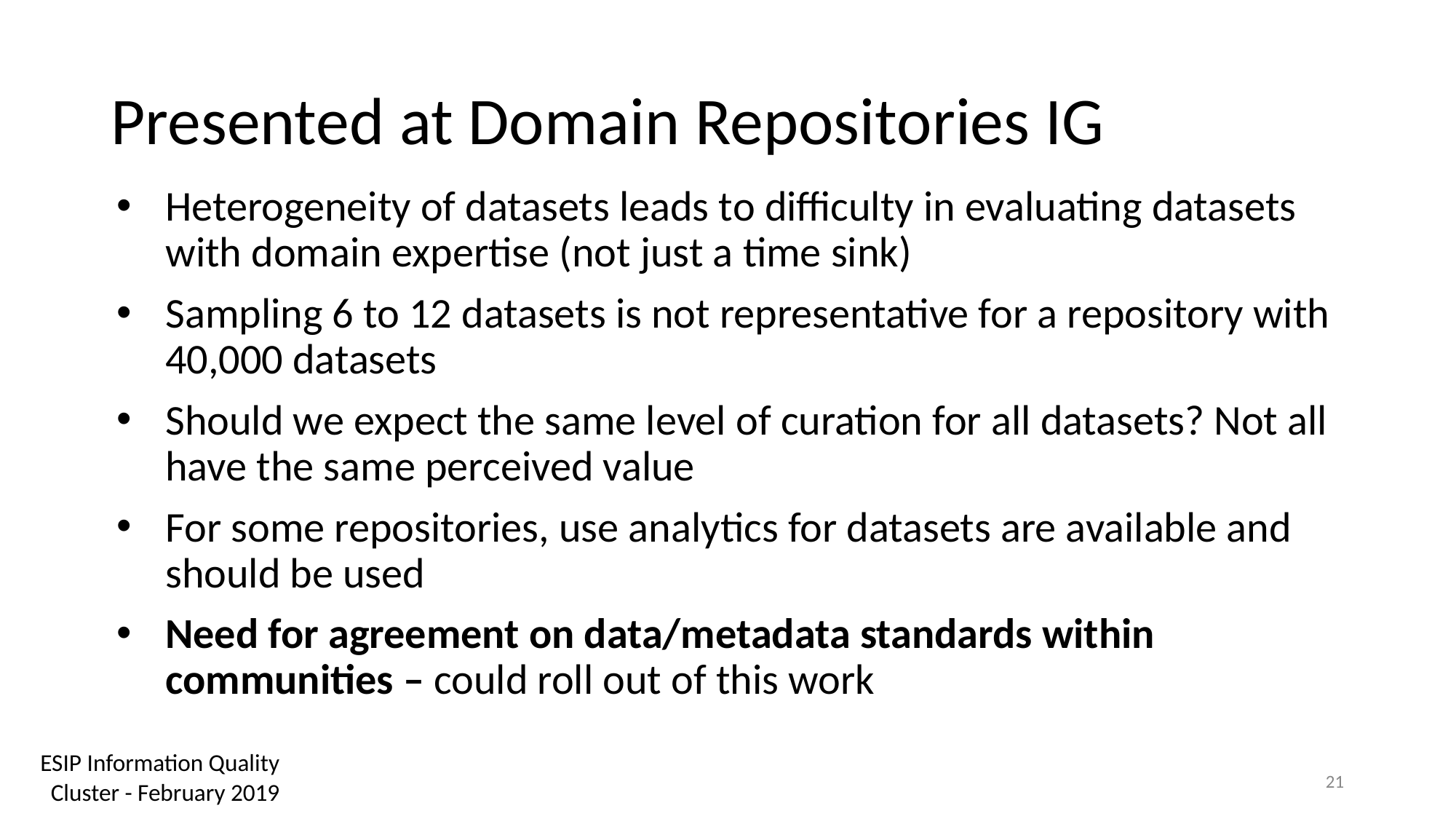

# Presented at Domain Repositories IG
Heterogeneity of datasets leads to difficulty in evaluating datasets with domain expertise (not just a time sink)
Sampling 6 to 12 datasets is not representative for a repository with 40,000 datasets
Should we expect the same level of curation for all datasets? Not all have the same perceived value
For some repositories, use analytics for datasets are available and should be used
Need for agreement on data/metadata standards within communities – could roll out of this work

ESIP Information Quality Cluster - February 2019
21